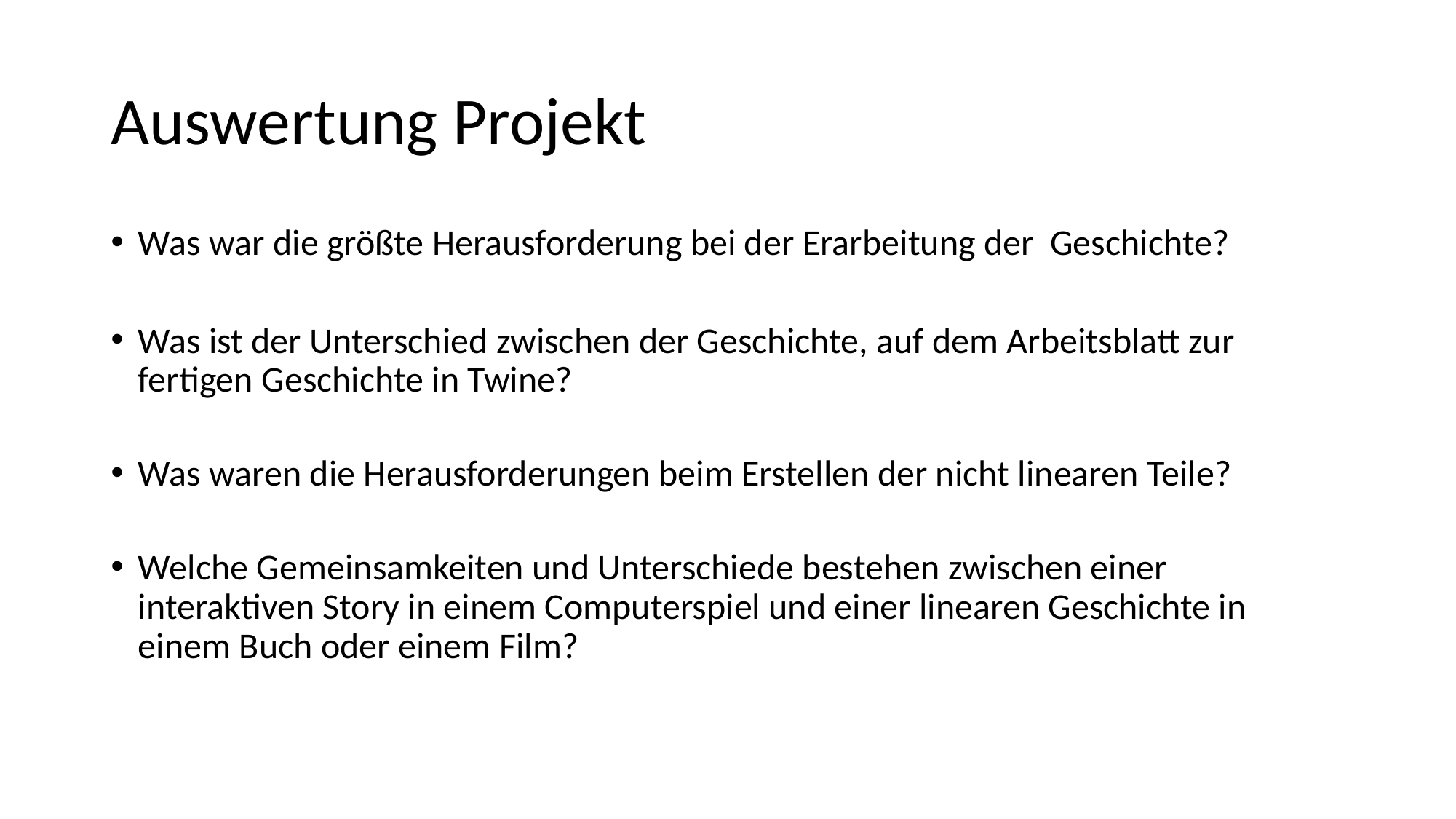

# Auswertung Projekt
Was war die größte Herausforderung bei der Erarbeitung der  Geschichte?
Was ist der Unterschied zwischen der Geschichte, auf dem Arbeitsblatt zur fertigen Geschichte in Twine?
Was waren die Herausforderungen beim Erstellen der nicht linearen Teile?
Welche Gemeinsamkeiten und Unterschiede bestehen zwischen einer interaktiven Story in einem Computerspiel und einer linearen Geschichte in einem Buch oder einem Film?